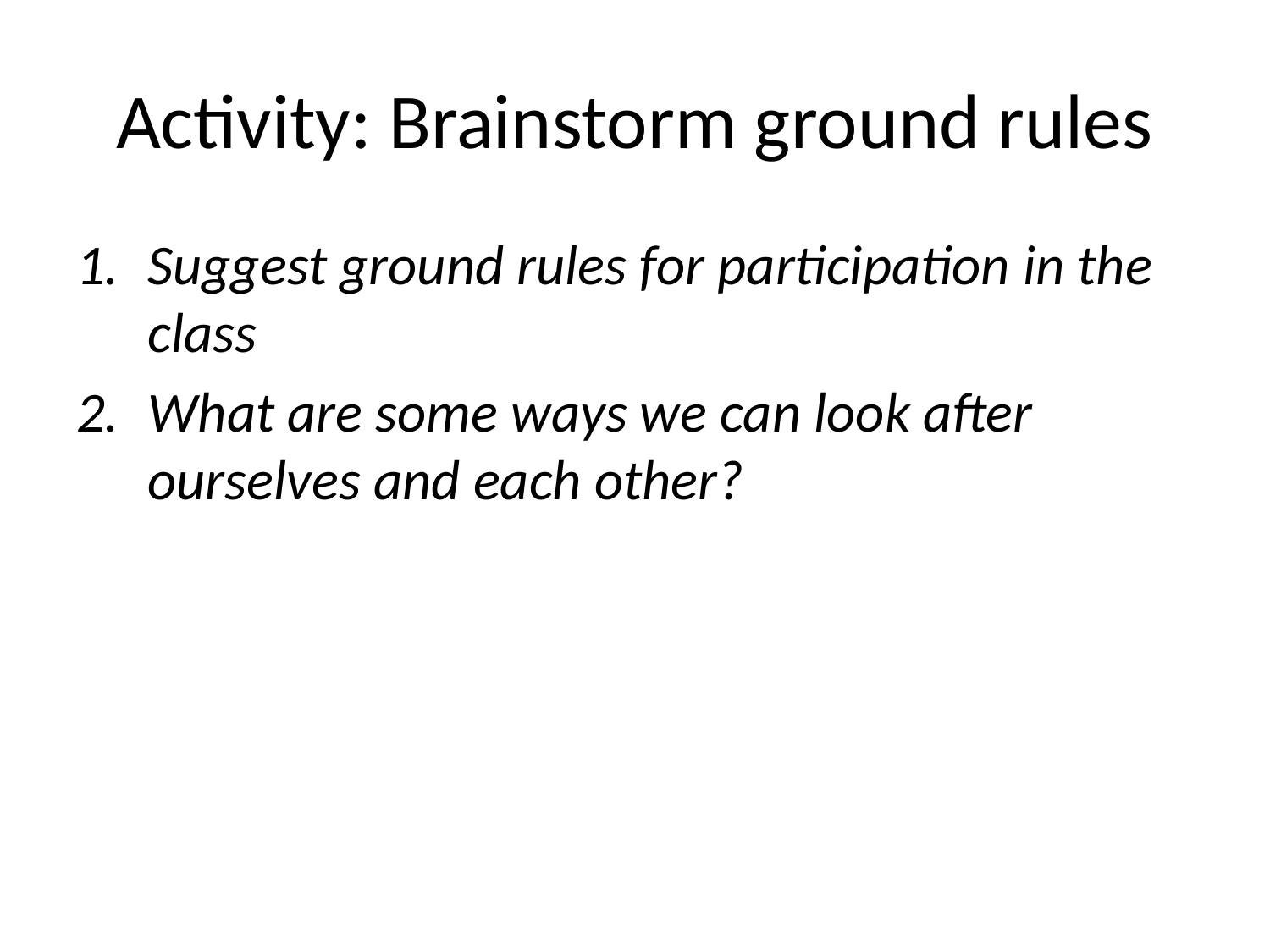

# Activity: Brainstorm ground rules
Suggest ground rules for participation in the class
What are some ways we can look after ourselves and each other?